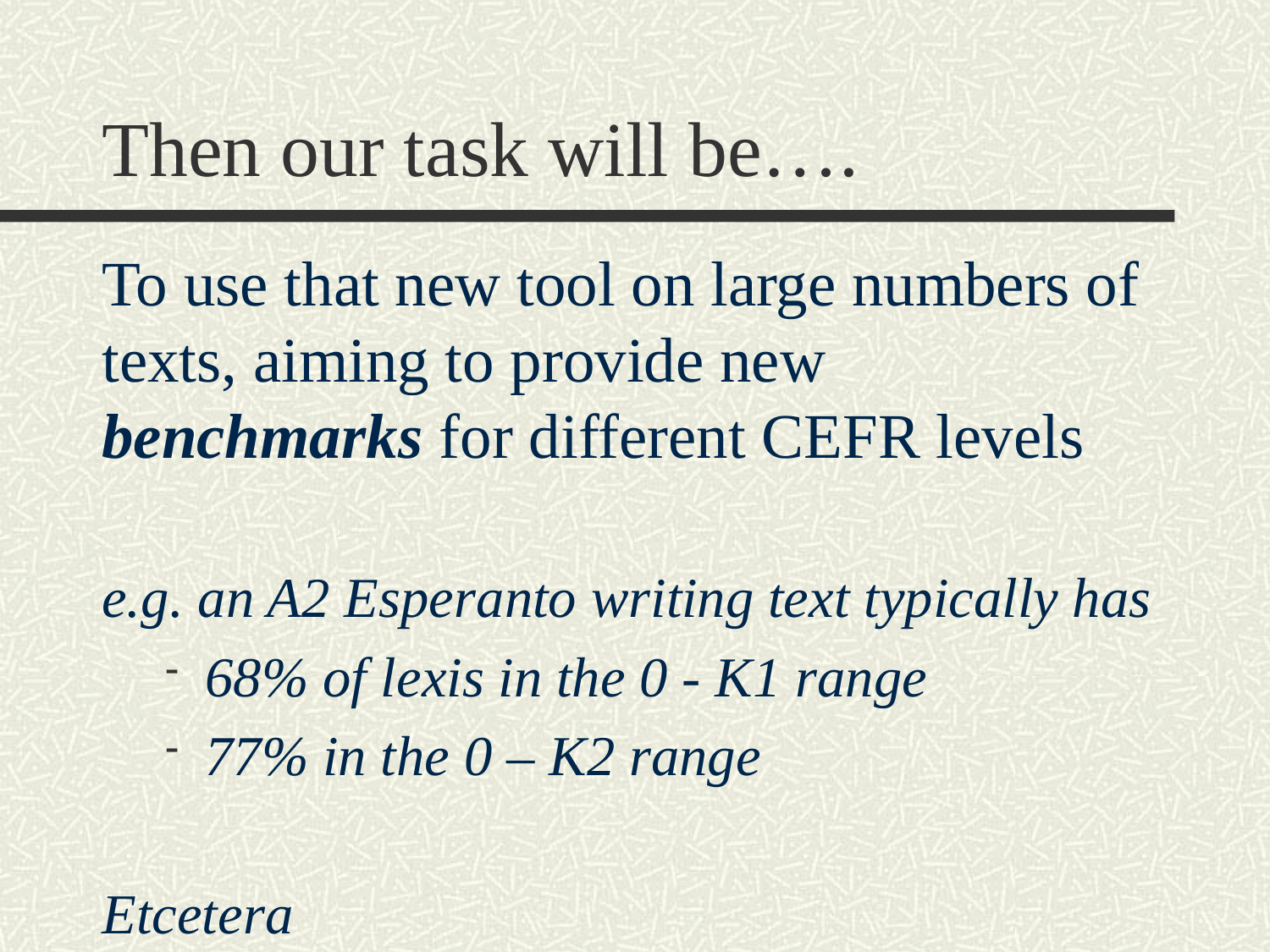

# Then our task will be….
To use that new tool on large numbers of texts, aiming to provide new benchmarks for different CEFR levels

e.g. an A2 Esperanto writing text typically has
68% of lexis in the 0 - K1 range
77% in the 0 – K2 range

Etcetera